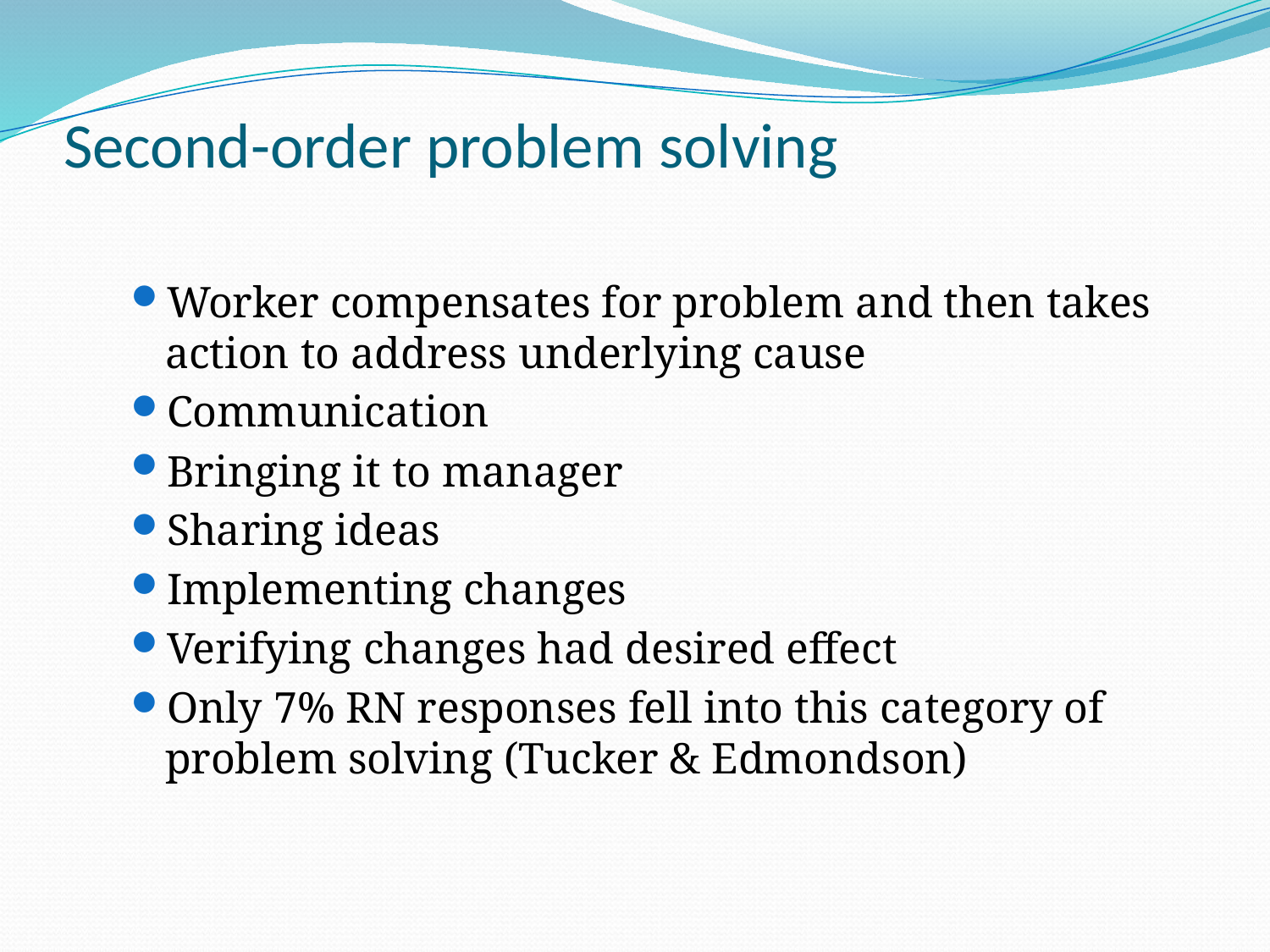

# Second-order problem solving
Worker compensates for problem and then takes action to address underlying cause
Communication
Bringing it to manager
Sharing ideas
Implementing changes
Verifying changes had desired effect
Only 7% RN responses fell into this category of problem solving (Tucker & Edmondson)